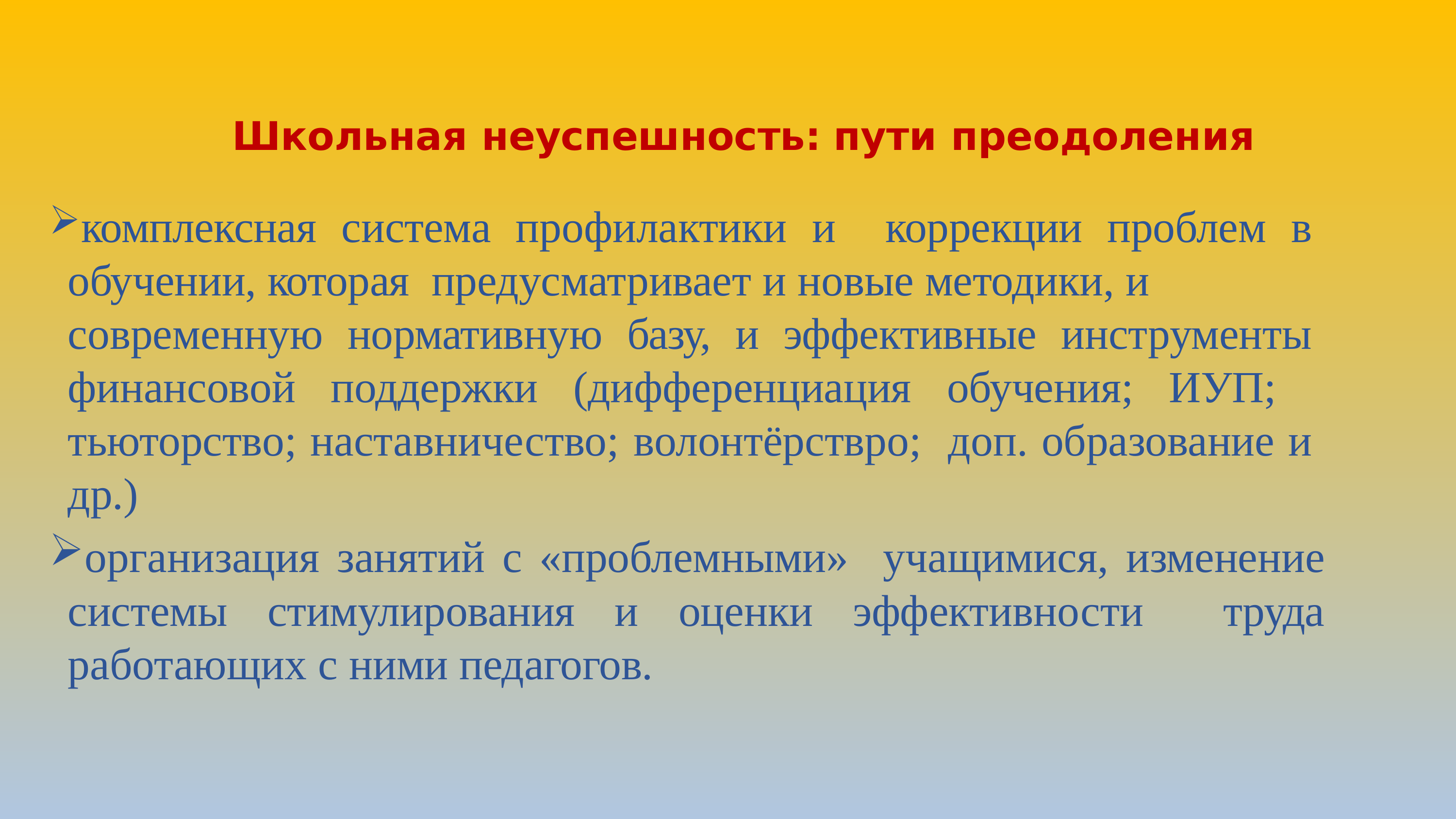

Школьная неуспешность: пути преодоления
комплексная система профилактики и  коррекции проблем в обучении, которая  предусматривает и новые методики, и
современную нормативную базу, и эффективные инструменты финансовой поддержки (дифференциация обучения; ИУП;  тьюторство; наставничество; волонтёрствро;  доп. образование и др.)
организация занятий с «проблемными»  учащимися, изменение системы стимулирования и оценки эффективности  труда работающих с ними педагогов.